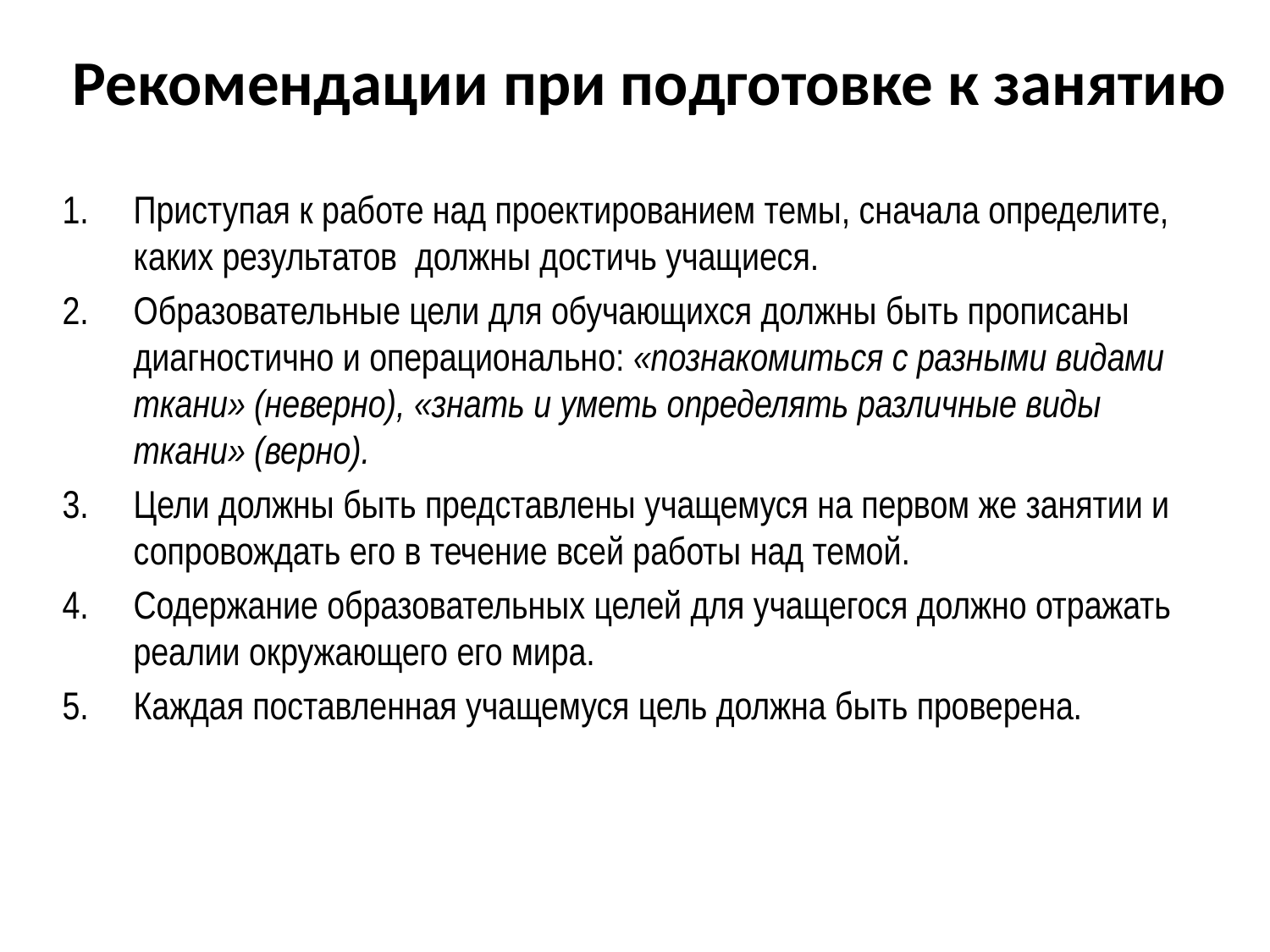

Рекомендации при подготовке к занятию
Приступая к работе над проектированием темы, сначала определите, каких результатов  должны достичь учащиеся.
Образовательные цели для обучающихся должны быть прописаны  диагностично и операционально: «познакомиться с разными видами ткани» (неверно), «знать и уметь определять различные виды ткани» (верно).
Цели должны быть представлены учащемуся на первом же занятии и сопровождать его в течение всей работы над темой.
Содержание образовательных целей для учащегося должно отражать реалии окружающего его мира.
Каждая поставленная учащемуся цель должна быть проверена.